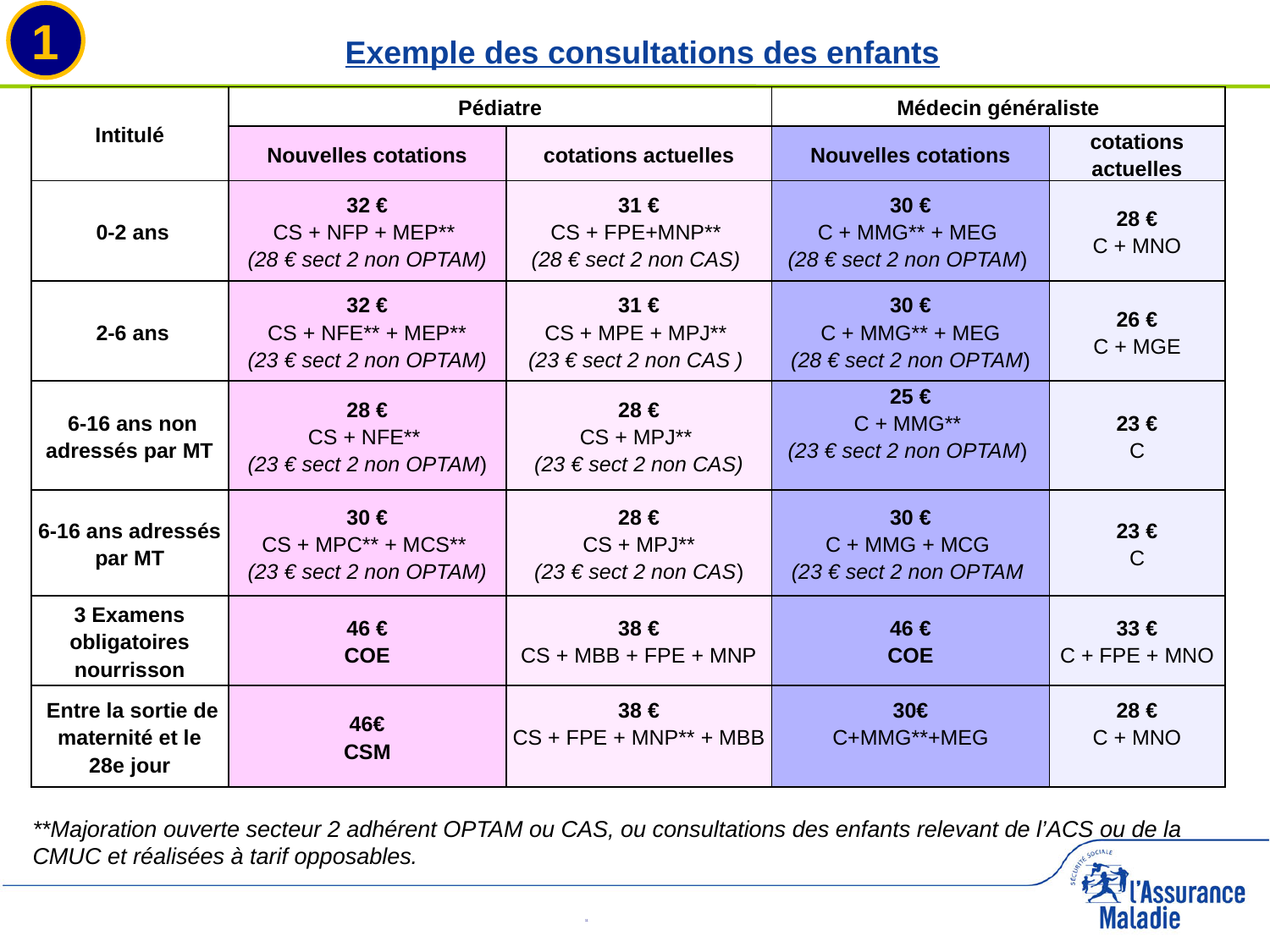

1
Exemple des consultations des enfants
| Intitulé | Pédiatre |  | Médecin généraliste |  |
| --- | --- | --- | --- | --- |
|  | Nouvelles cotations | cotations actuelles | Nouvelles cotations | cotations actuelles |
| 0-2 ans | 32 € CS + NFP + MEP\*\*  (28 € sect 2 non OPTAM) | 31 € CS + FPE+MNP\*\*  (28 € sect 2 non CAS) | 30 € C + MMG\*\* + MEG (28 € sect 2 non OPTAM) | 28 € C + MNO |
| 2-6 ans | 32 € CS + NFE\*\* + MEP\*\* (23 € sect 2 non OPTAM) | 31 € CS + MPE + MPJ\*\*  (23 € sect 2 non CAS ) | 30 € C + MMG\*\* + MEG (28 € sect 2 non OPTAM) | 26 € C + MGE |
| 6-16 ans non adressés par MT | 28 € CS + NFE\*\*  (23 € sect 2 non OPTAM) | 28 € CS + MPJ\*\*  (23 € sect 2 non CAS) | 25 € C + MMG\*\* (23 € sect 2 non OPTAM) | 23 € C |
| 6-16 ans adressés par MT | 30 € CS + MPC\*\* + MCS\*\*  (23 € sect 2 non OPTAM) | 28 € CS + MPJ\*\* (23 € sect 2 non CAS) | 30 € C + MMG + MCG (23 € sect 2 non OPTAM | 23 € C |
| 3 Examens obligatoires nourrisson | 46 € COE | 38 € CS + MBB + FPE + MNP | 46 € COE | 33 € C + FPE + MNO |
| Entre la sortie de maternité et le 28e jour | 46€ CSM | 38 € CS + FPE + MNP\*\* + MBB | 30€ C+MMG\*\*+MEG | 28 € C + MNO |

**Majoration ouverte secteur 2 adhérent OPTAM ou CAS, ou consultations des enfants relevant de l’ACS ou de la CMUC et réalisées à tarif opposables.
11